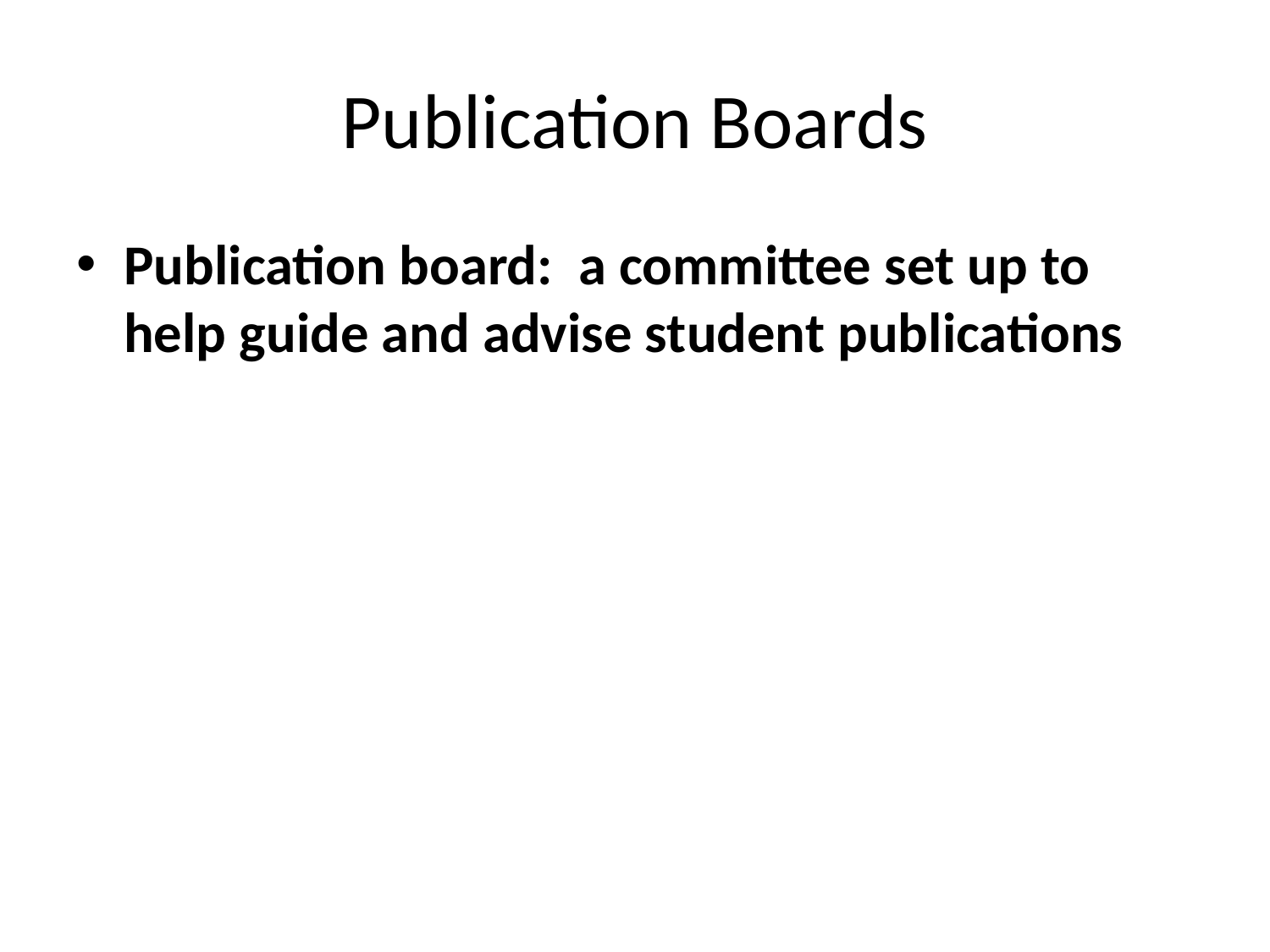

# Publication Boards
Publication board:  a committee set up to help guide and advise student publications